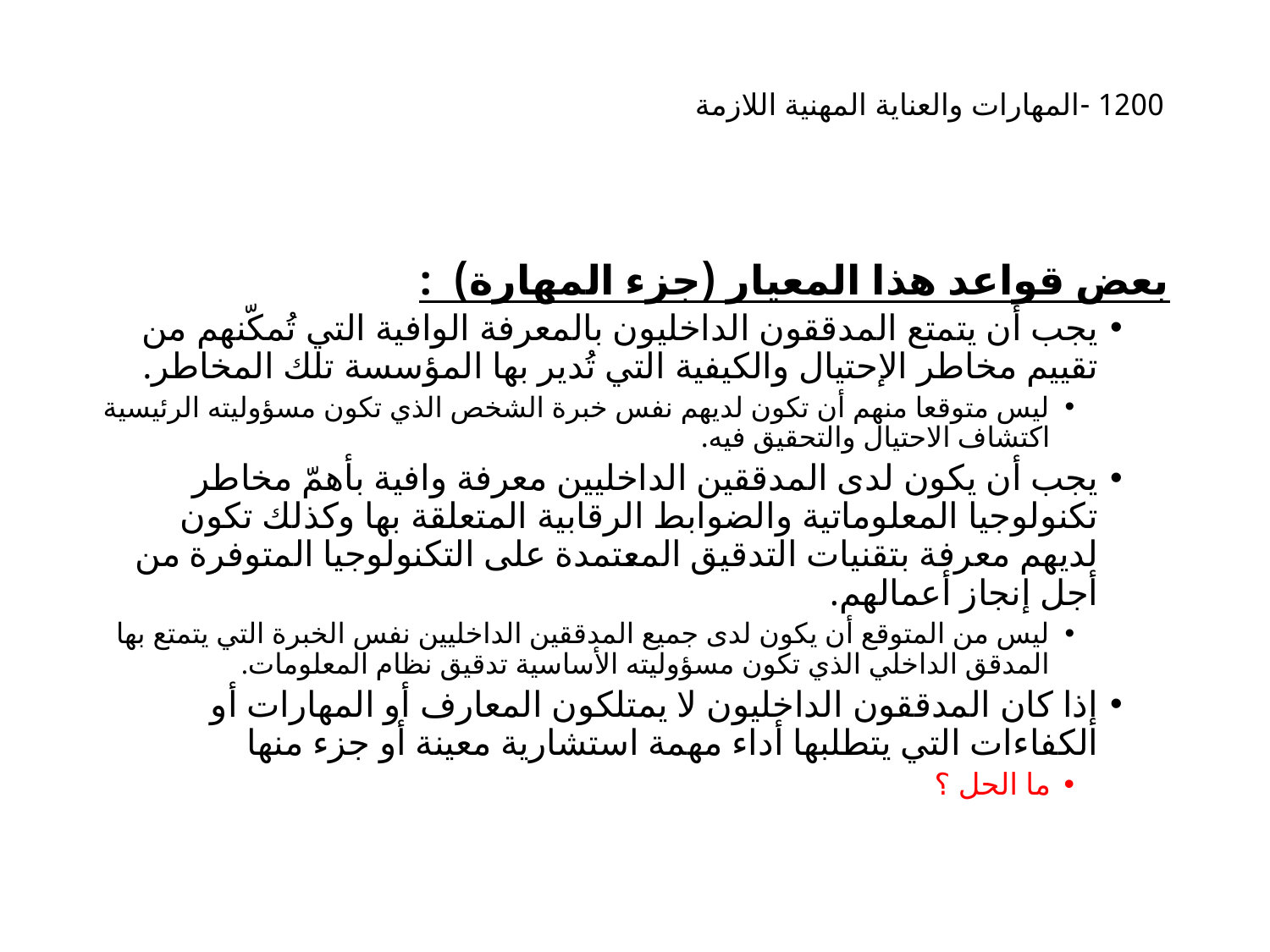

# 1200 -المهارات والعناية المهنية اللازمة
بعض قواعد هذا المعيار (جزء المهارة)  :
يجب أن يتمتع المدققون الداخليون بالمعرفة الوافية التي تُمكّنهم من تقييم مخاطر الإحتيال والكيفية التي تُدير بها المؤسسة تلك المخاطر.
ليس متوقعا منهم أن تكون لديهم نفس خبرة الشخص الذي تكون مسؤوليته الرئيسية اكتشاف الاحتيال والتحقيق فيه.
يجب أن يكون لدى المدققين الداخليين معرفة وافية بأهمّ مخاطر تكنولوجيا المعلوماتية والضوابط الرقابية المتعلقة بها وكذلك تكون لديهم معرفة بتقنيات التدقيق المعتمدة على التكنولوجيا المتوفرة من أجل إنجاز أعمالهم.
ليس من المتوقع أن يكون لدى جميع المدققين الداخليين نفس الخبرة التي يتمتع بها المدقق الداخلي الذي تكون مسؤوليته الأساسية تدقيق نظام المعلومات.
إذا كان المدققون الداخليون لا يمتلكون المعارف أو المهارات أو الكفاءات التي يتطلبها أداء مهمة استشارية معينة أو جزء منها
ما الحل ؟